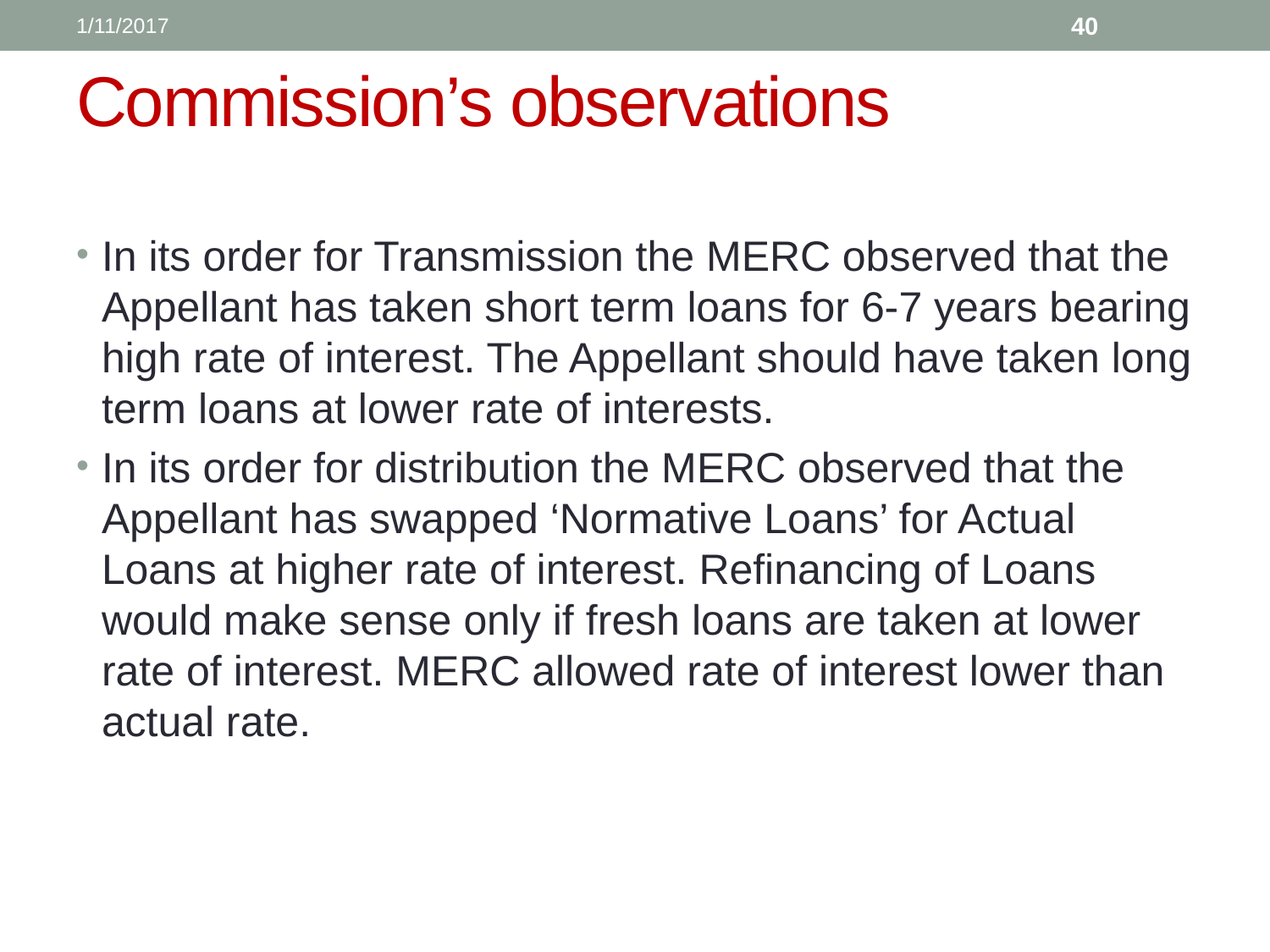

1/11/2017
40
# Commission’s observations
In its order for Transmission the MERC observed that the Appellant has taken short term loans for 6-7 years bearing high rate of interest. The Appellant should have taken long term loans at lower rate of interests.
In its order for distribution the MERC observed that the Appellant has swapped ‘Normative Loans’ for Actual Loans at higher rate of interest. Refinancing of Loans would make sense only if fresh loans are taken at lower rate of interest. MERC allowed rate of interest lower than actual rate.